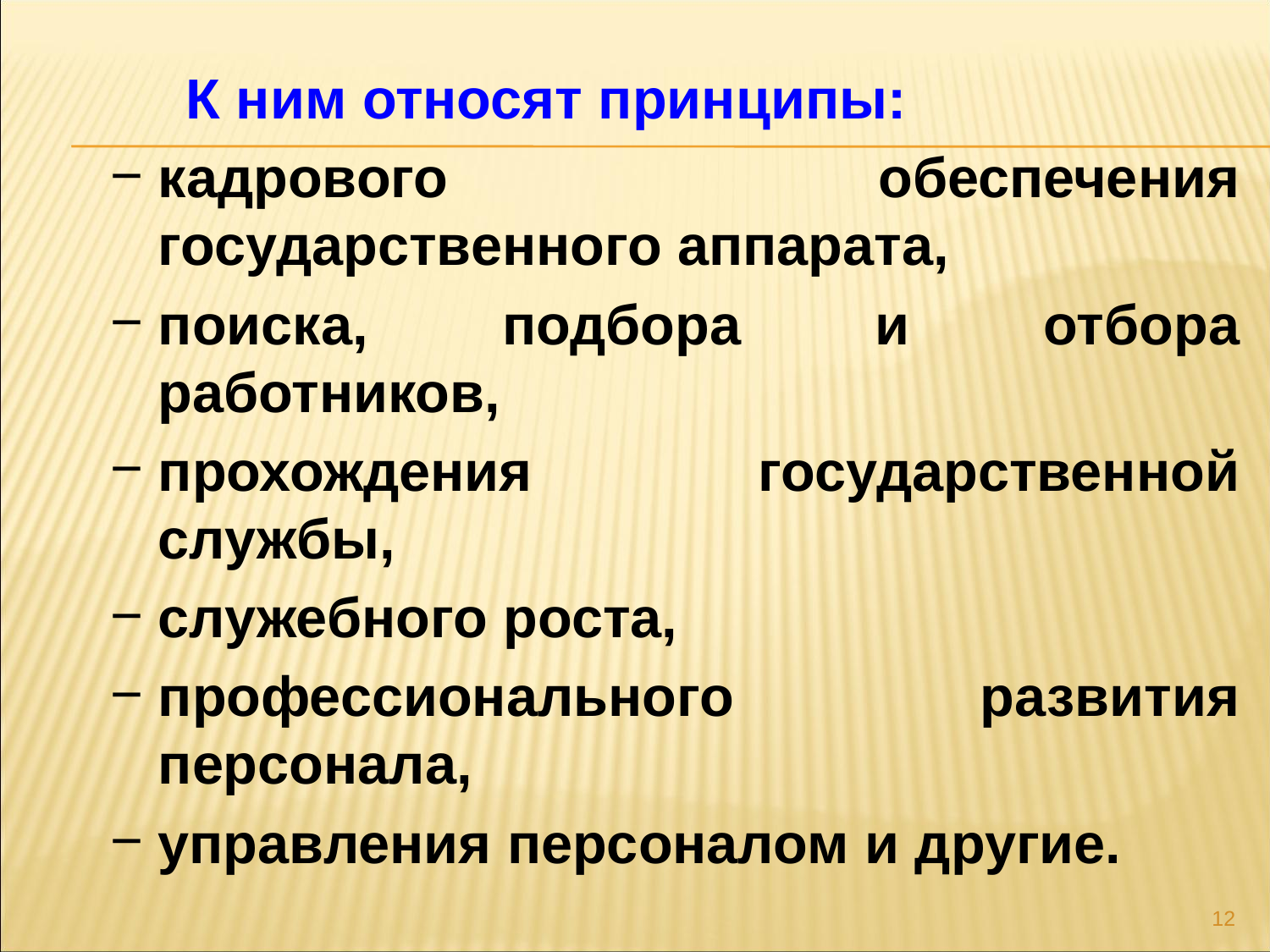

К ним относят принципы:
кадрового обеспечения государственного аппарата,
поиска, подбора и отбора работников,
прохождения государственной службы,
служебного роста,
профессионального развития персонала,
управления персоналом и другие.

12